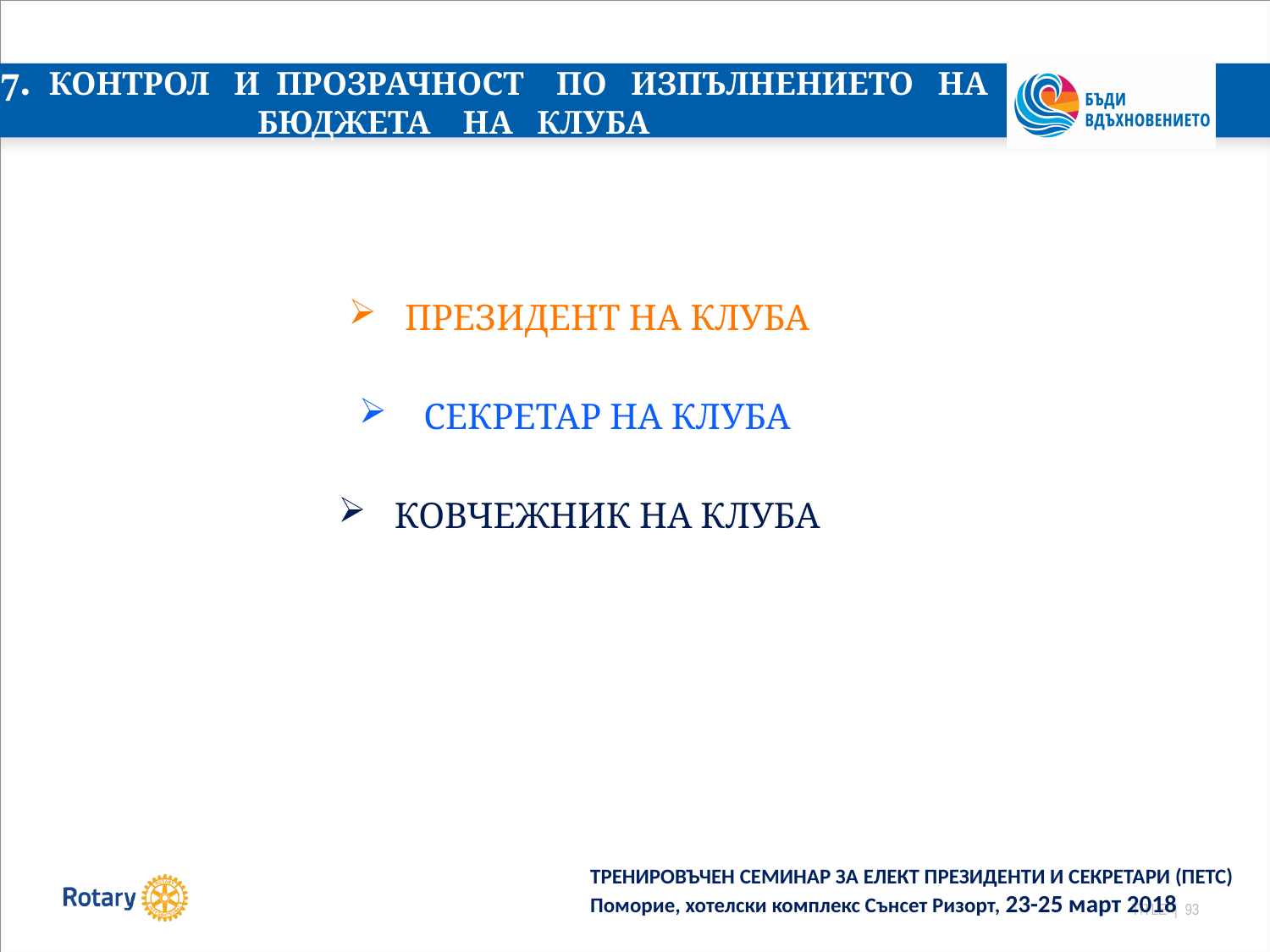

# 7.  КОНТРОЛ   И  ПРОЗРАЧНОСТ    ПО   ИЗПЪЛНЕНИЕТО   НА БЮДЖЕТА    НА   КЛУБА

 ПРЕЗИДЕНТ НА КЛУБА

  СЕКРЕТАР НА КЛУБА

 КОВЧЕЖНИК НА КЛУБА